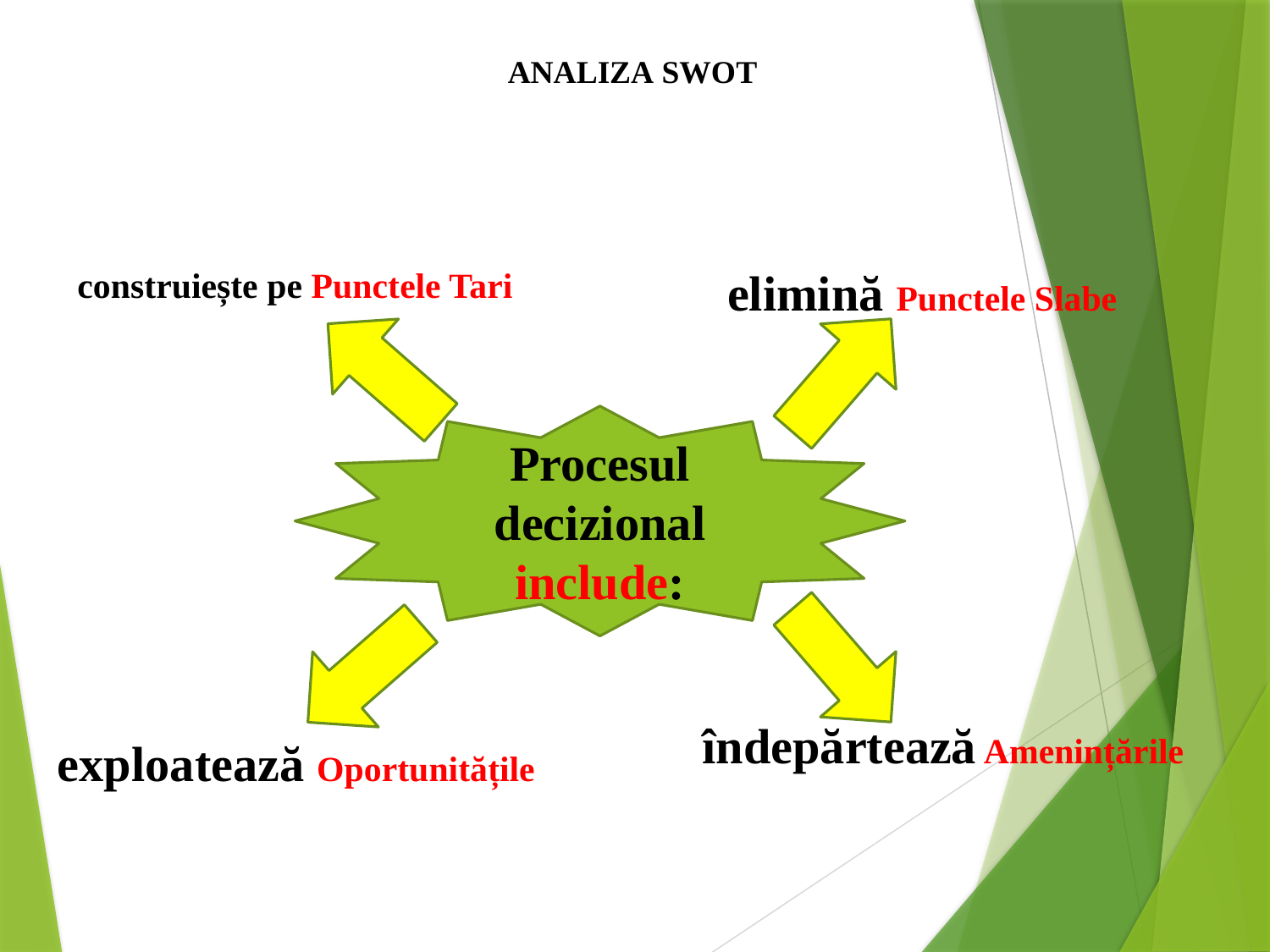

ANALIZA SWOT
elimină Punctele Slabe
construiește pe Punctele Tari

Procesul decizional include:

exploatează Oportunitățile

îndepărtează Amenințările